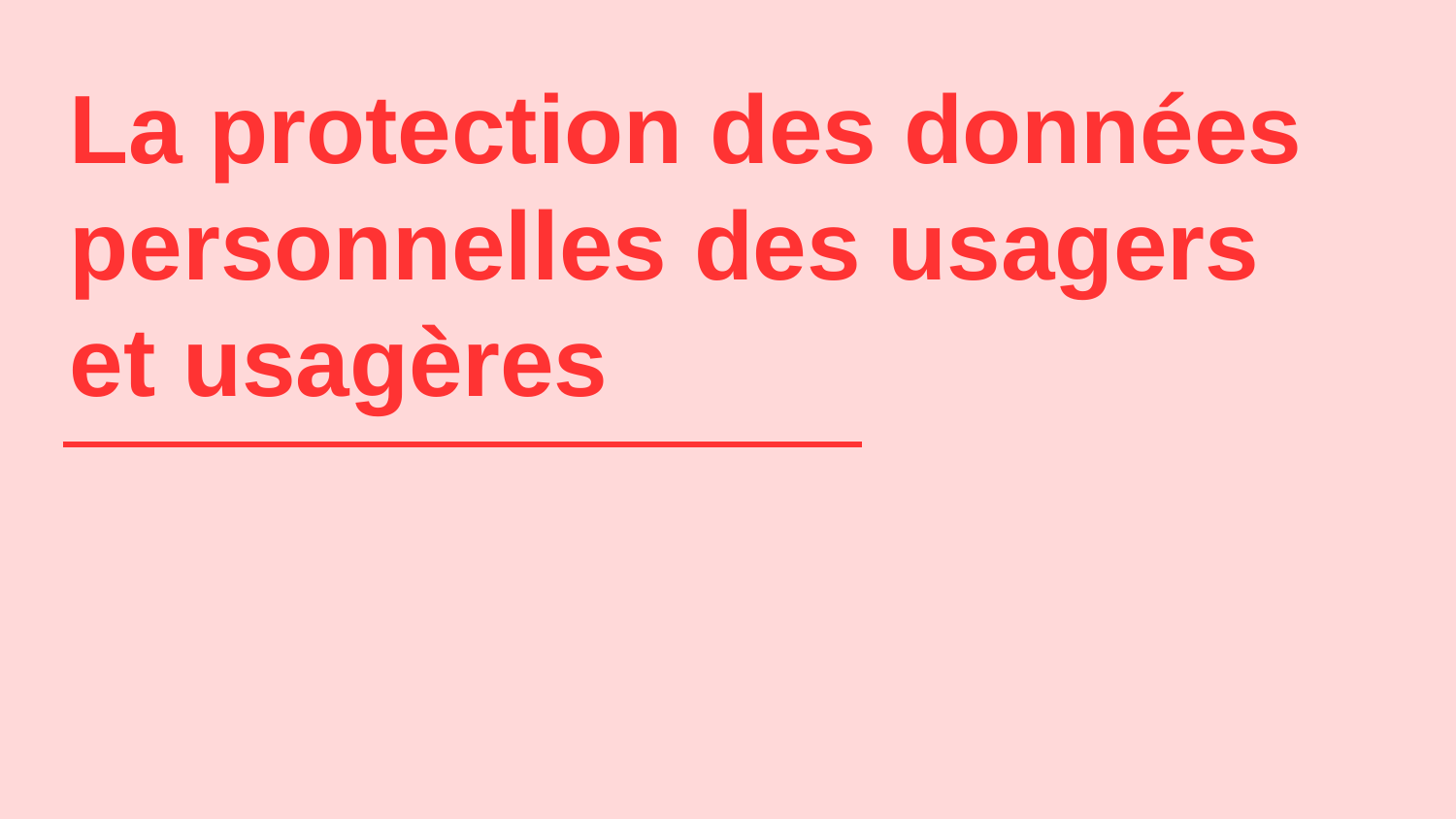

La protection des données personnelles des usagers
et usagères